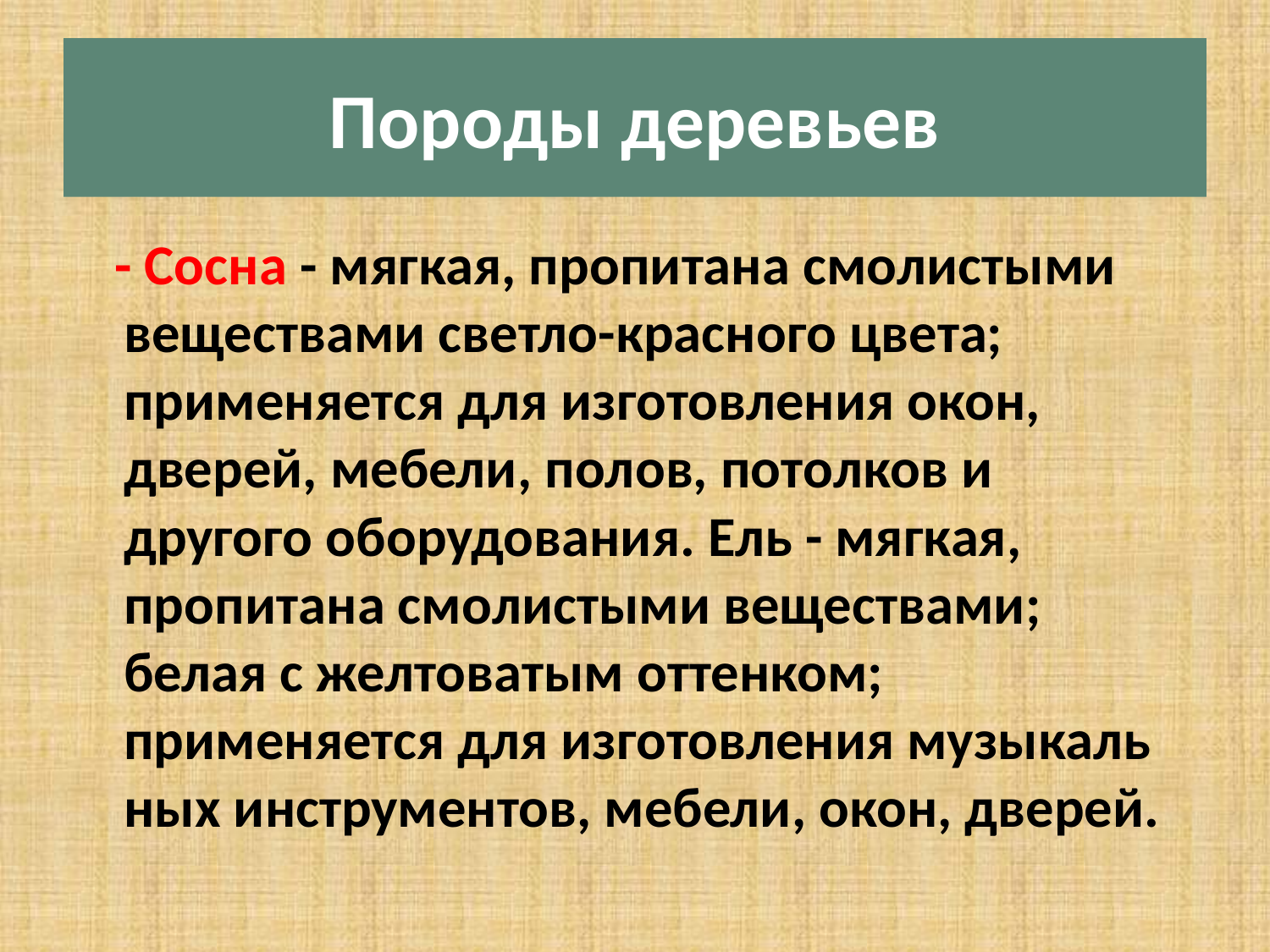

# Породы деревьев
   - Сосна - мягкая, пропитана смолистыми веществами светло-красного цвета; применяется для изготовления окон, дверей, мебели, полов, потолков и другого оборудования. Ель - мягкая, пропитана смолистыми веществами; белая с желтоватым оттенком; применяется для изготовления музыкаль­ных инструментов, мебели, окон, дверей.